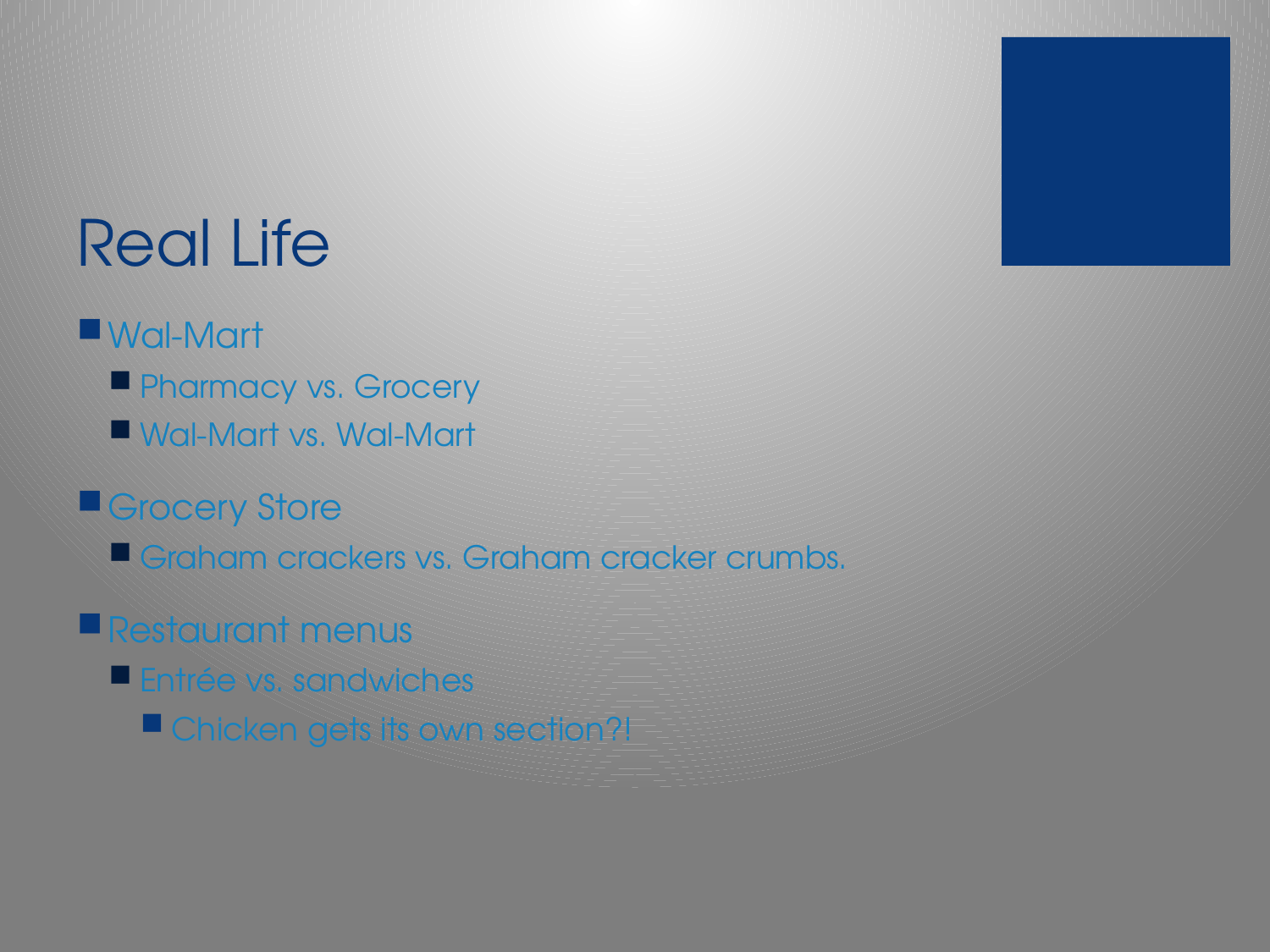

# Real Life
Wal-Mart
Pharmacy vs. Grocery
Wal-Mart vs. Wal-Mart
Grocery Store
Graham crackers vs. Graham cracker crumbs.
Restaurant menus
Entrée vs. sandwiches
Chicken gets its own section?!